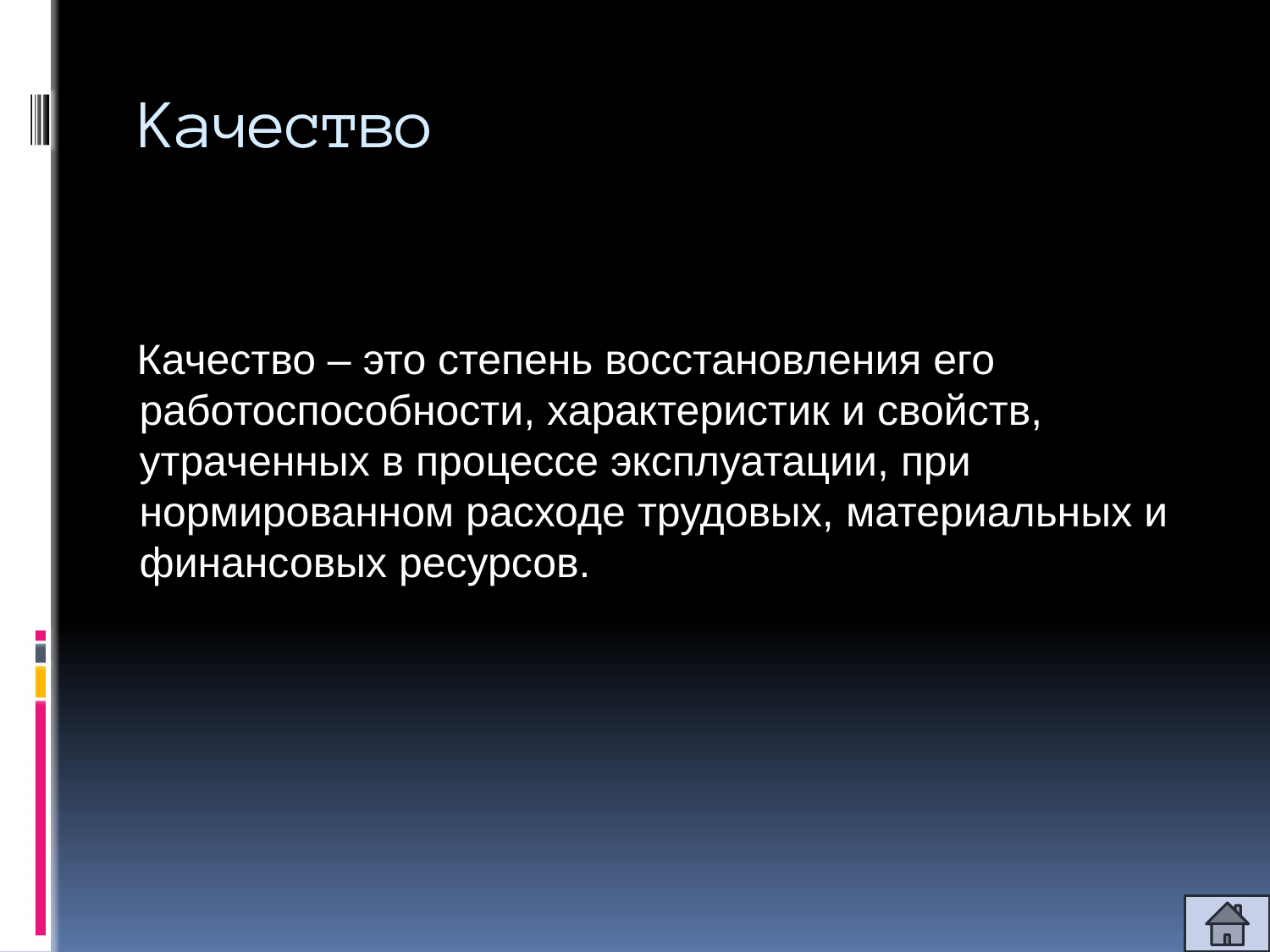

# Качество
Качество – это степень восстановления его работоспособности, характеристик и свойств, утраченных в процессе эксплуатации, при нормированном расходе трудовых, материальных и финансовых ресурсов.